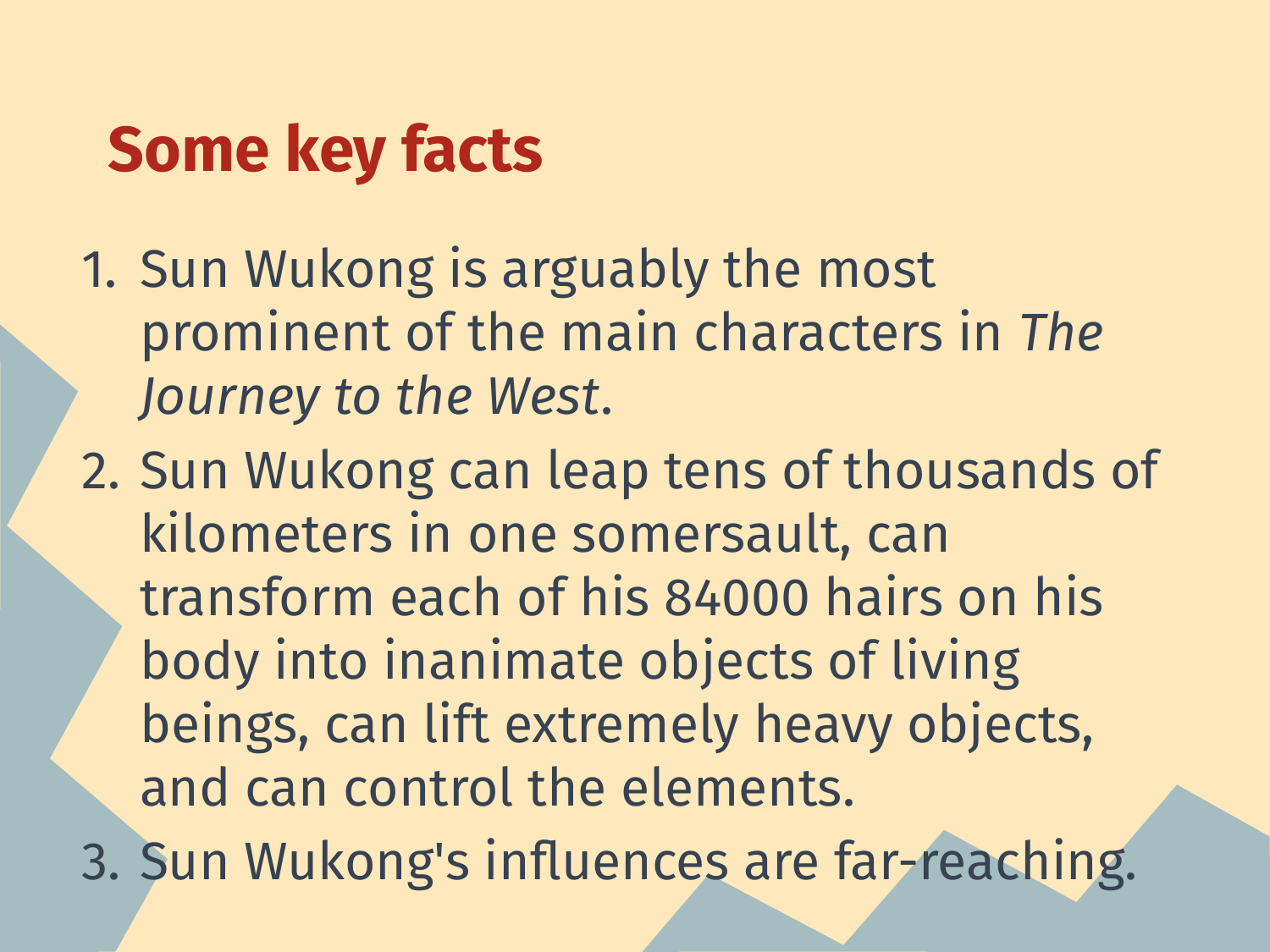

# Some key facts
Sun Wukong is arguably the most prominent of the main characters in The Journey to the West.
Sun Wukong can leap tens of thousands of kilometers in one somersault, can transform each of his 84000 hairs on his body into inanimate objects of living beings, can lift extremely heavy objects, and can control the elements.
Sun Wukong's influences are far-reaching.